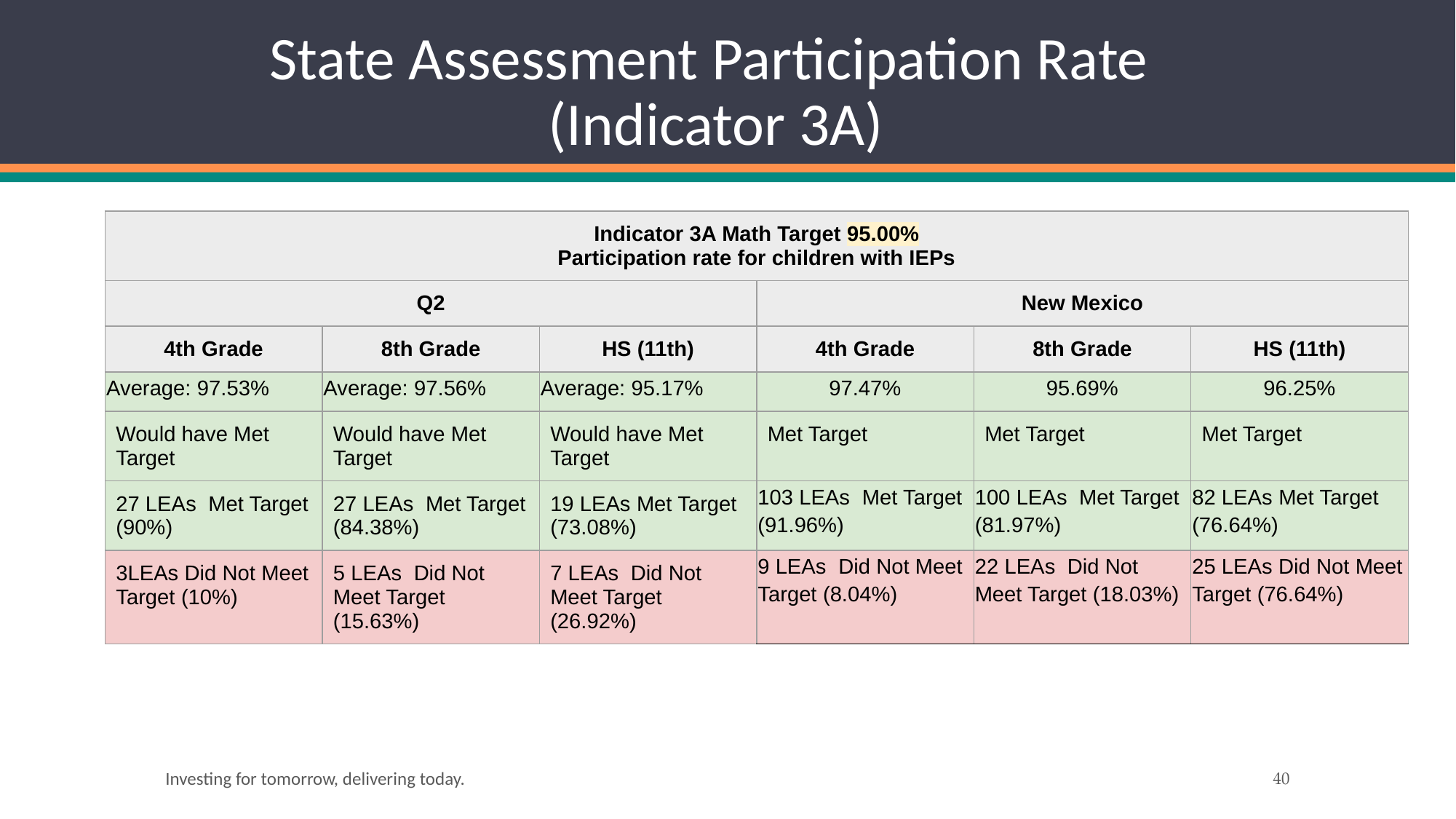

# State Assessment Participation Rate (Indicator 3A)
| Indicator 3A Math Target 95.00% Participation rate for children with IEPs |  |  |  |  |  |
| --- | --- | --- | --- | --- | --- |
| Q2 |  |  | New Mexico |  |  |
| 4th Grade | 8th Grade | HS (11th) | 4th Grade | 8th Grade | HS (11th) |
| Average: 97.53% | Average: 97.56% | Average: 95.17% | 97.47% | 95.69% | 96.25% |
| Would have Met Target | Would have Met Target | Would have Met Target | Met Target | Met Target | Met Target |
| 27 LEAs Met Target (90%) | 27 LEAs Met Target (84.38%) | 19 LEAs Met Target (73.08%) | 103 LEAs Met Target (91.96%) | 100 LEAs Met Target (81.97%) | 82 LEAs Met Target (76.64%) |
| 3LEAs Did Not Meet Target (10%) | 5 LEAs Did Not Meet Target (15.63%) | 7 LEAs Did Not Meet Target (26.92%) | 9 LEAs Did Not Meet Target (8.04%) | 22 LEAs Did Not Meet Target (18.03%) | 25 LEAs Did Not Meet Target (76.64%) |
Investing for tomorrow, delivering today.
40